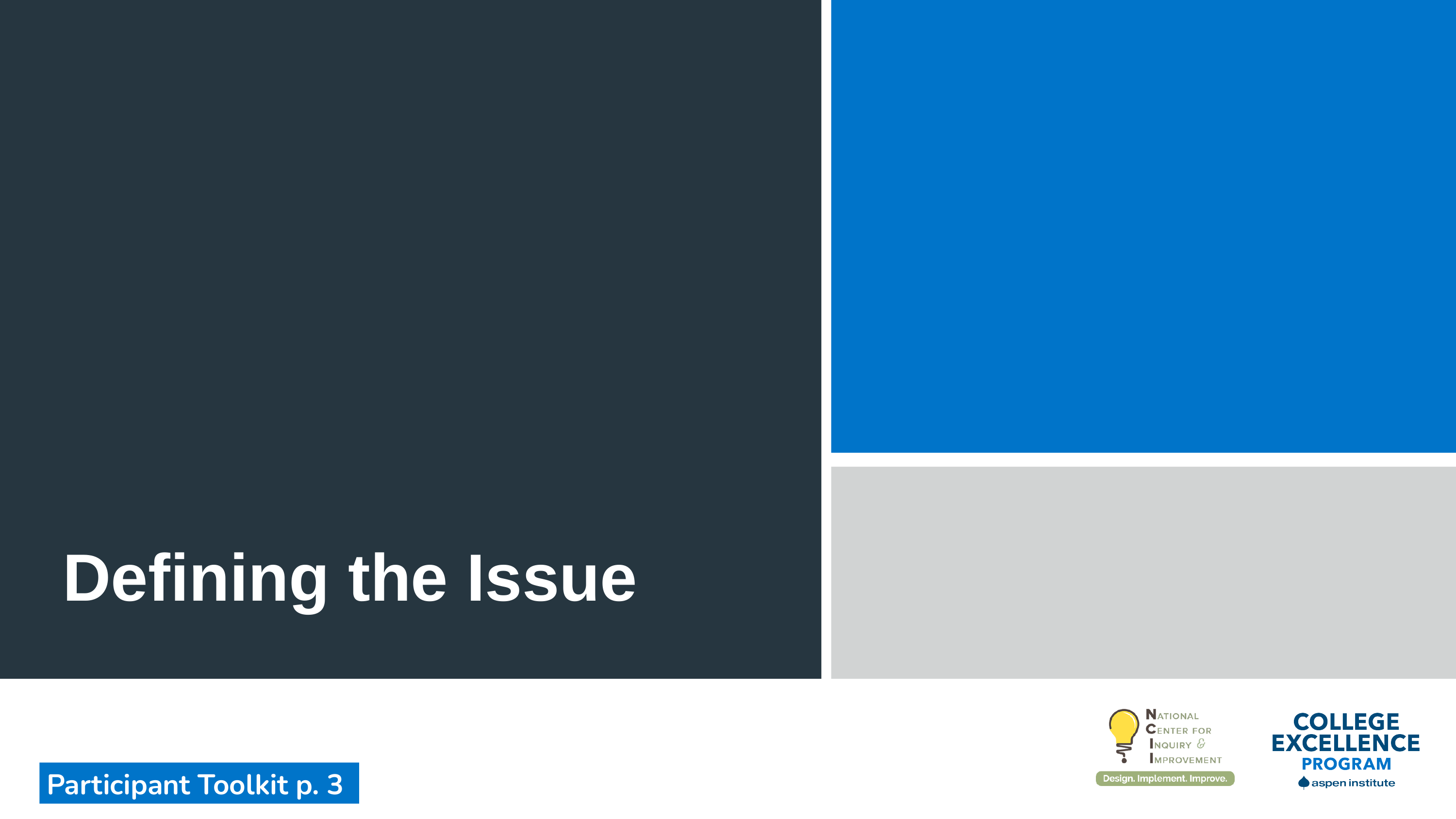

Defining the Issue
Participant Toolkit p. 3